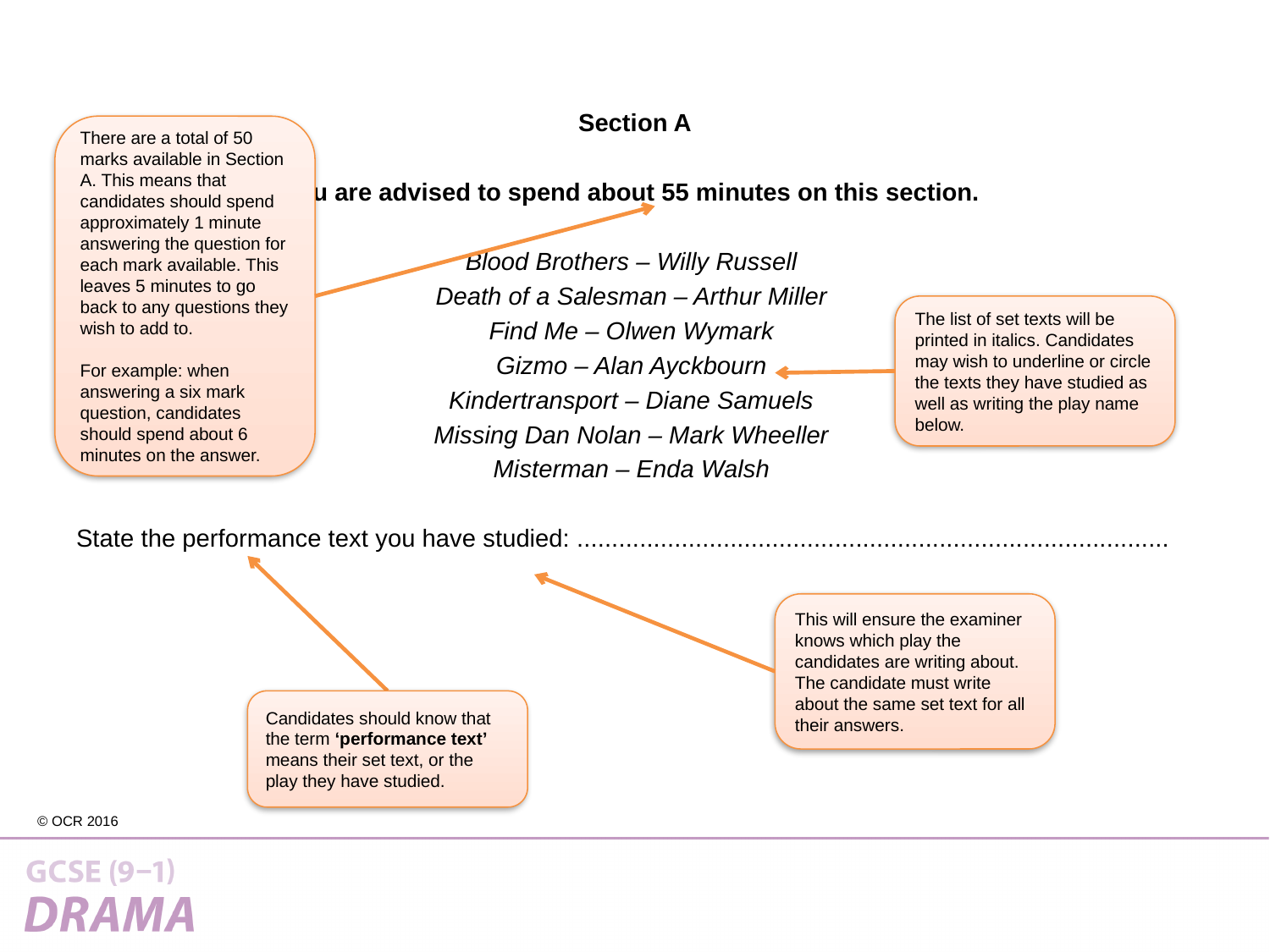

Section A

You are advised to spend about 55 minutes on this section.

Blood Brothers – Willy Russell
Death of a Salesman – Arthur Miller
Find Me – Olwen Wymark
Gizmo – Alan Ayckbourn
Kindertransport – Diane Samuels
Missing Dan Nolan – Mark Wheeller
Misterman – Enda Walsh

State the performance text you have studied: .....................................................................................

There are a total of 50 marks available in Section A. This means that candidates should spend approximately 1 minute answering the question for each mark available. This leaves 5 minutes to go back to any questions they wish to add to.

For example: when answering a six mark question, candidates should spend about 6 minutes on the answer.

The list of set texts will be printed in italics. Candidates may wish to underline or circle the texts they have studied as well as writing the play name below.
This will ensure the examiner knows which play the candidates are writing about. The candidate must write about the same set text for all their answers.
Candidates should know that the term ‘performance text’ means their set text, or the play they have studied.